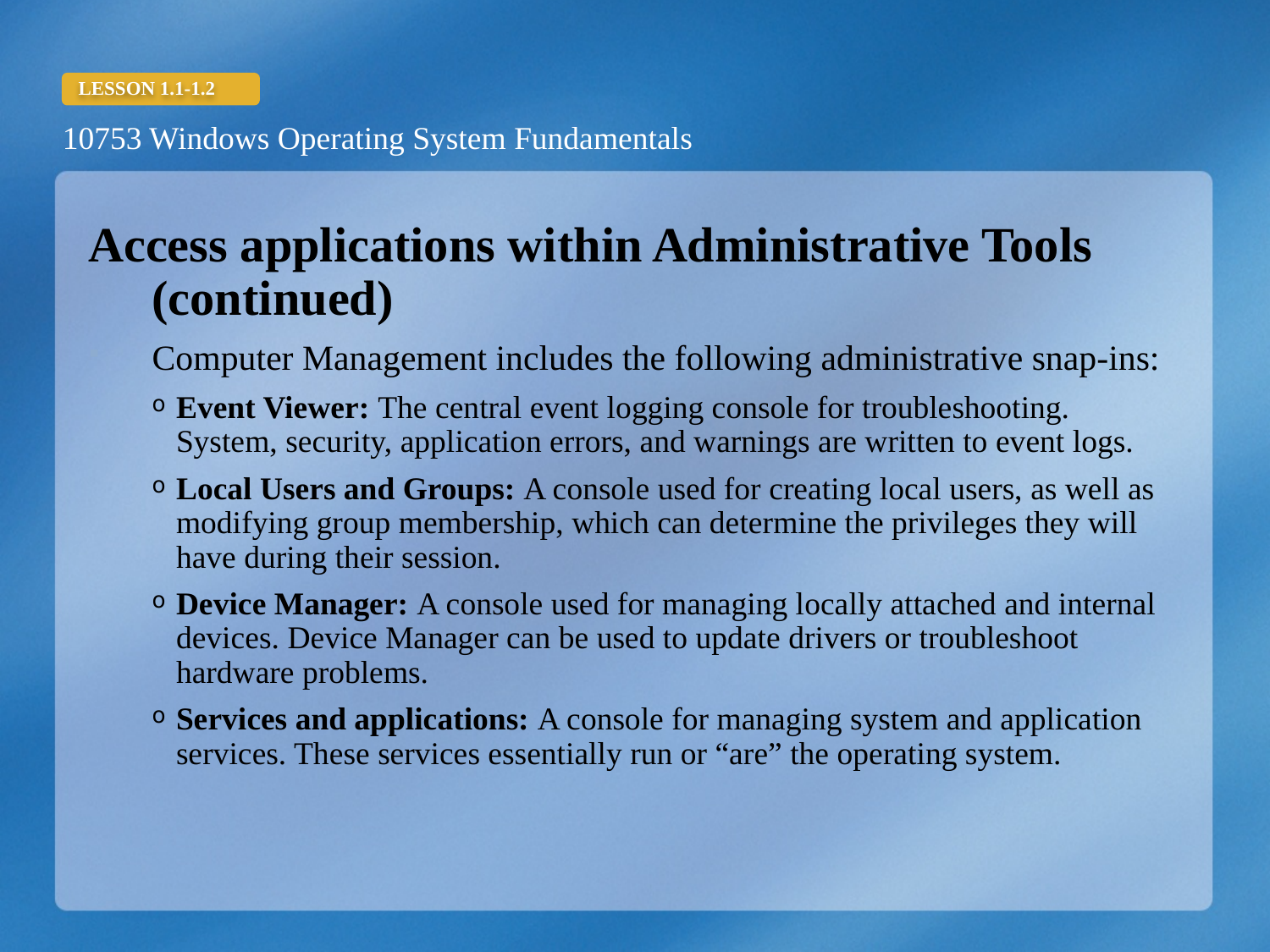

Access applications within Administrative Tools (continued)
Computer Management includes the following administrative snap-ins:
Event Viewer: The central event logging console for troubleshooting. System, security, application errors, and warnings are written to event logs.
Local Users and Groups: A console used for creating local users, as well as modifying group membership, which can determine the privileges they will have during their session.
Device Manager: A console used for managing locally attached and internal devices. Device Manager can be used to update drivers or troubleshoot hardware problems.
Services and applications: A console for managing system and application services. These services essentially run or “are” the operating system.